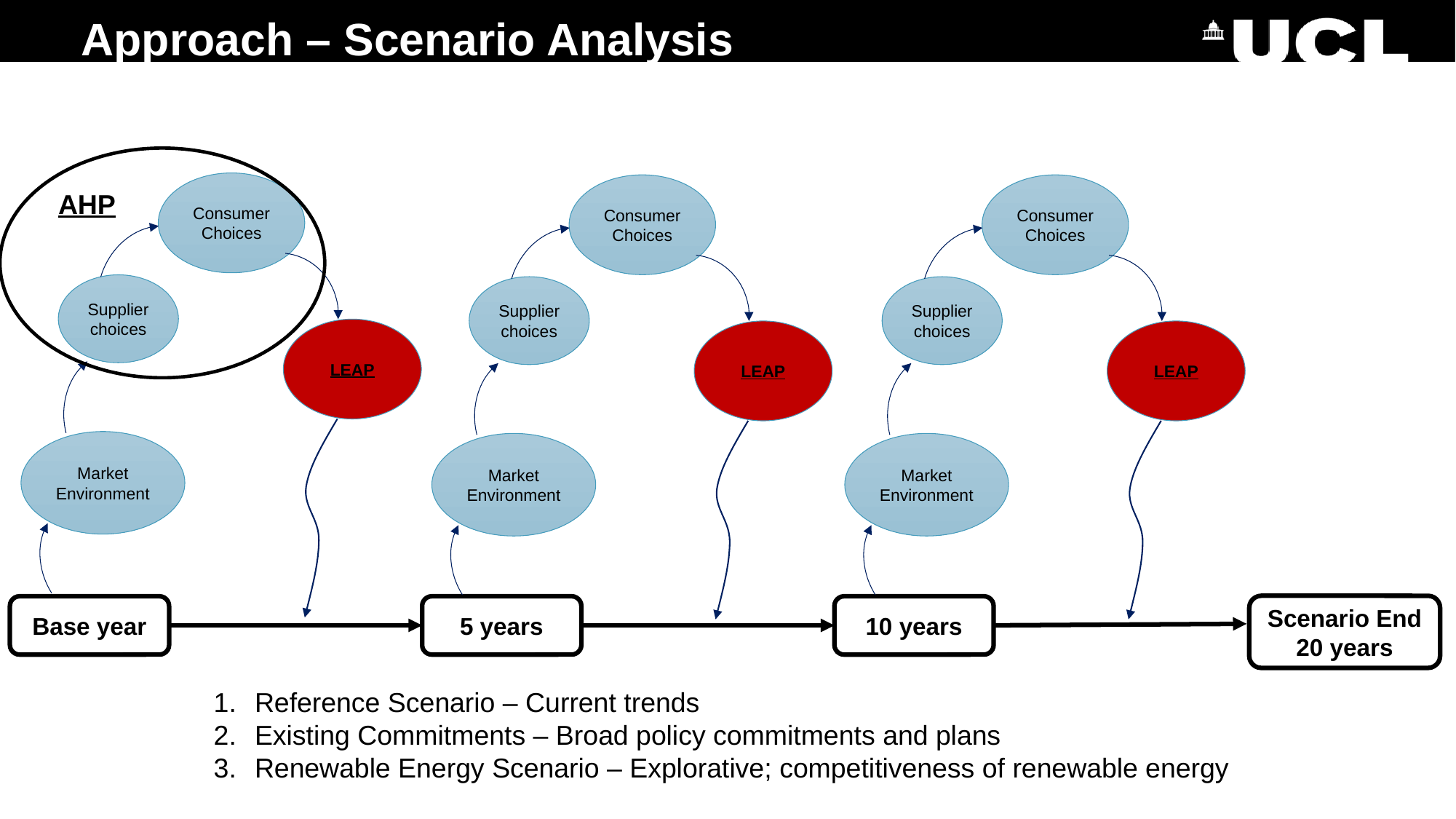

# Approach – Scenario Analysis
AHP
Consumer Choices
Supplier choices
LEAP
Market Environment

Consumer Choices
Supplier choices
LEAP
Market Environment

Consumer Choices
Supplier choices
LEAP
Market Environment

Scenario End 20 years
5 years
Base year
10 years
Reference Scenario – Current trends
Existing Commitments – Broad policy commitments and plans
Renewable Energy Scenario – Explorative; competitiveness of renewable energy